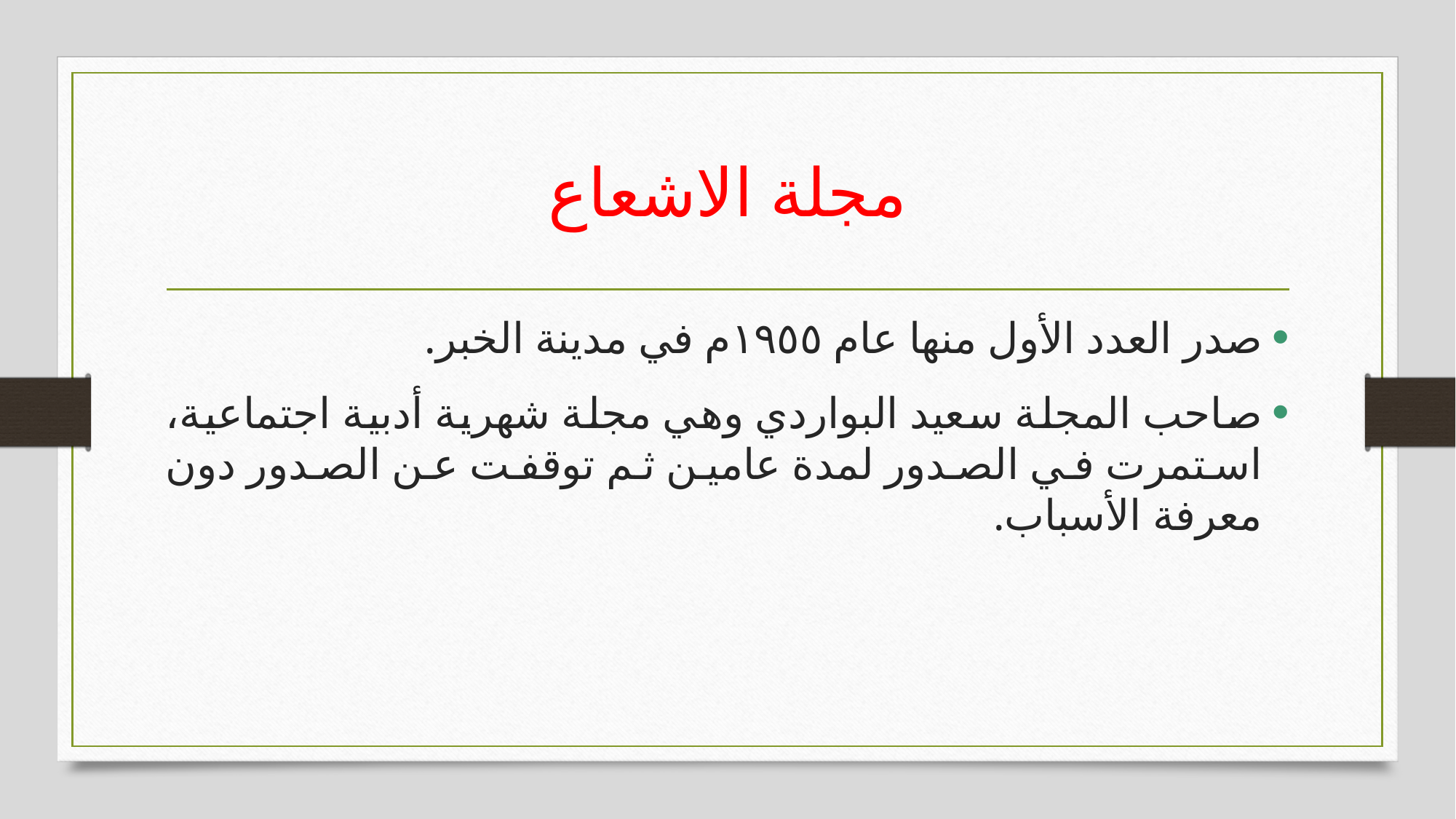

# مجلة الاشعاع
صدر العدد الأول منها عام ١٩٥٥م في مدينة الخبر.
صاحب المجلة سعيد البواردي وهي مجلة شهرية أدبية اجتماعية، استمرت في الصدور لمدة عامين ثم توقفت عن الصدور دون معرفة الأسباب.